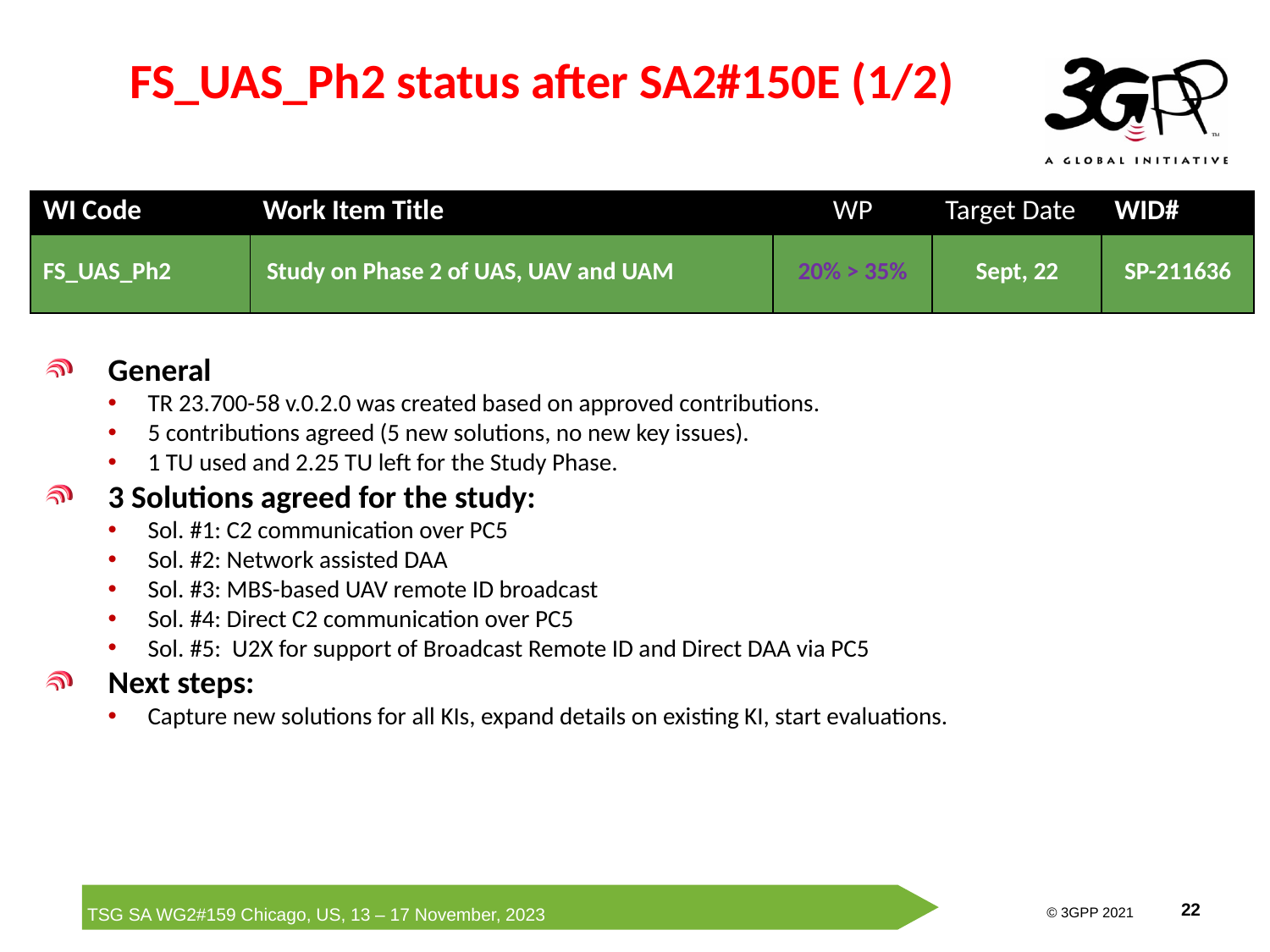

# FS_UAS_Ph2 status after SA2#150E (1/2)
| WI Code | Work Item Title | WP | Target Date | WID# |
| --- | --- | --- | --- | --- |
| FS\_UAS\_Ph2 | Study on Phase 2 of UAS, UAV and UAM | 20% > 35% | Sept, 22 | SP-211636 |
General
TR 23.700-58 v.0.2.0 was created based on approved contributions.
5 contributions agreed (5 new solutions, no new key issues).
1 TU used and 2.25 TU left for the Study Phase.
3 Solutions agreed for the study:
Sol. #1: C2 communication over PC5
Sol. #2: Network assisted DAA
Sol. #3: MBS-based UAV remote ID broadcast
Sol. #4: Direct C2 communication over PC5
Sol. #5:  U2X for support of Broadcast Remote ID and Direct DAA via PC5
Next steps:
Capture new solutions for all KIs, expand details on existing KI, start evaluations.